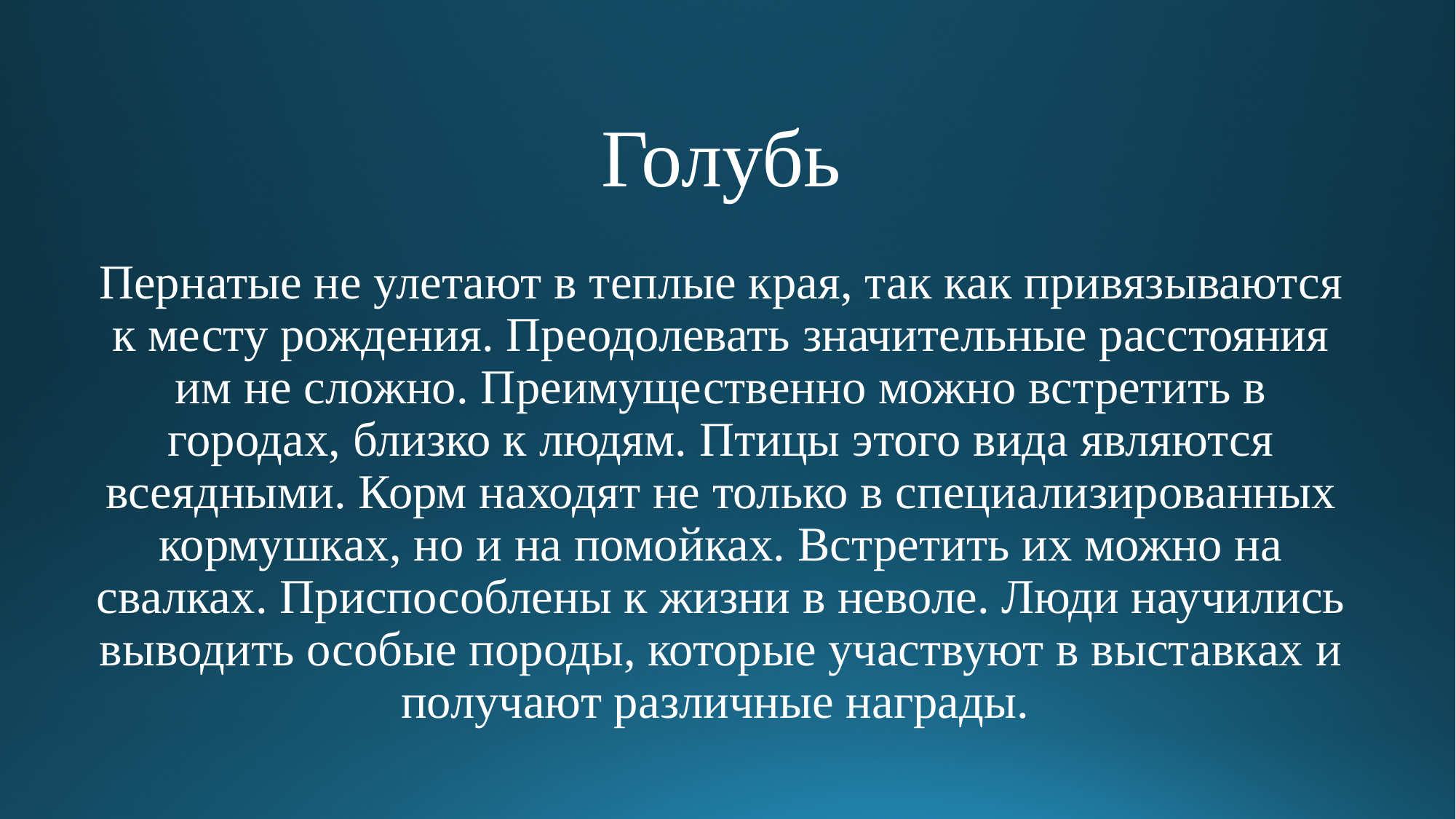

# Голубь Пернатые не улетают в теплые края, так как привязываются к месту рождения. Преодолевать значительные расстояния им не сложно. Преимущественно можно встретить в городах, близко к людям. Птицы этого вида являются всеядными. Корм находят не только в специализированных кормушках, но и на помойках. Встретить их можно на свалках. Приспособлены к жизни в неволе. Люди научились выводить особые породы, которые участвуют в выставках и получают различные награды.